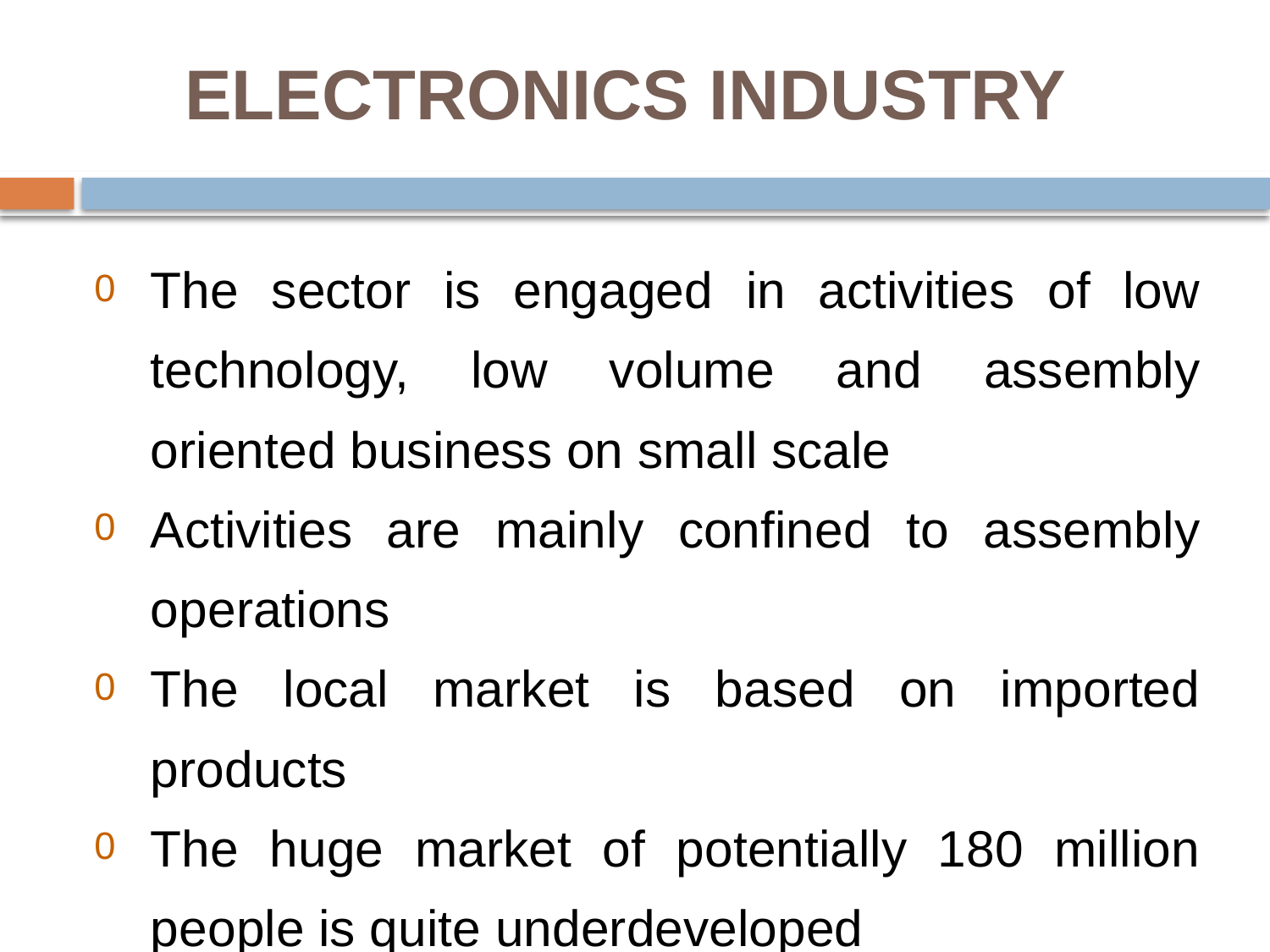

ELECTRONICS INDUSTRY
The sector is engaged in activities of low technology, low volume and assembly oriented business on small scale
Activities are mainly confined to assembly operations
The local market is based on imported products
The huge market of potentially 180 million people is quite underdeveloped